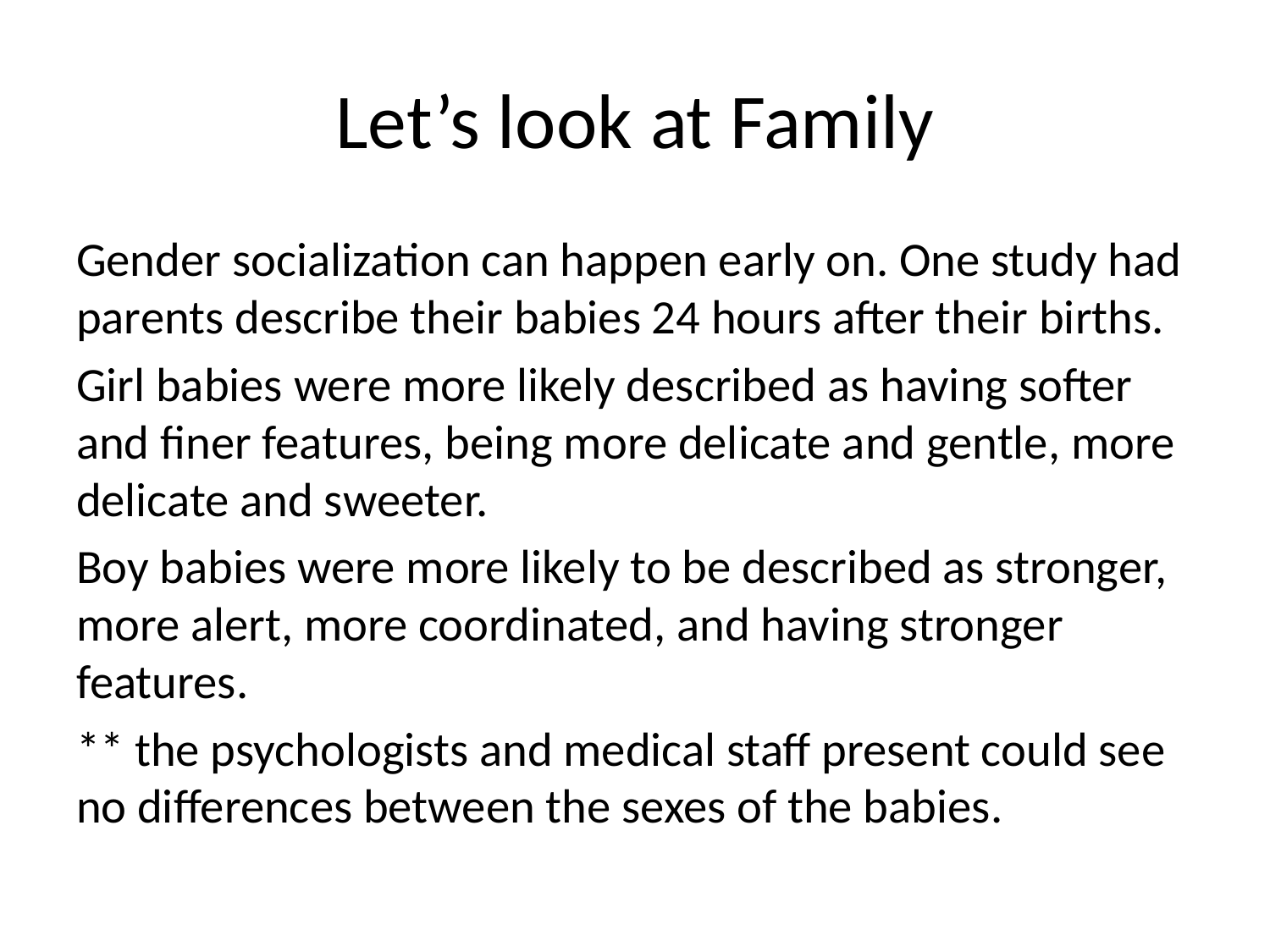

# Let’s look at Family
Gender socialization can happen early on. One study had parents describe their babies 24 hours after their births.
Girl babies were more likely described as having softer and finer features, being more delicate and gentle, more delicate and sweeter.
Boy babies were more likely to be described as stronger, more alert, more coordinated, and having stronger features.
** the psychologists and medical staff present could see no differences between the sexes of the babies.